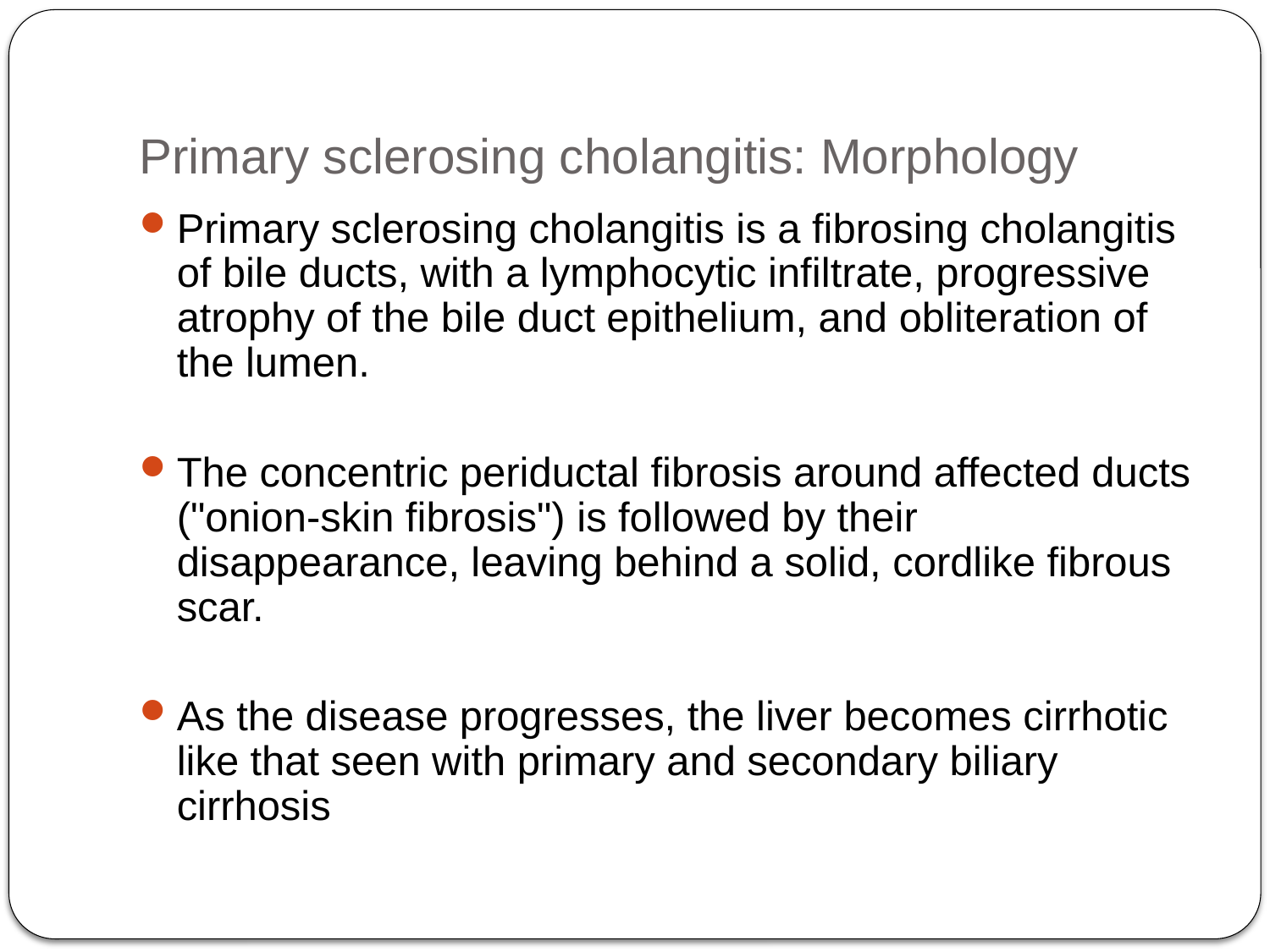

# Primary sclerosing cholangitis: Morphology
Primary sclerosing cholangitis is a fibrosing cholangitis of bile ducts, with a lymphocytic infiltrate, progressive atrophy of the bile duct epithelium, and obliteration of the lumen.

The concentric periductal fibrosis around affected ducts ("onion-skin fibrosis") is followed by their disappearance, leaving behind a solid, cordlike fibrous scar.

As the disease progresses, the liver becomes cirrhotic like that seen with primary and secondary biliary cirrhosis